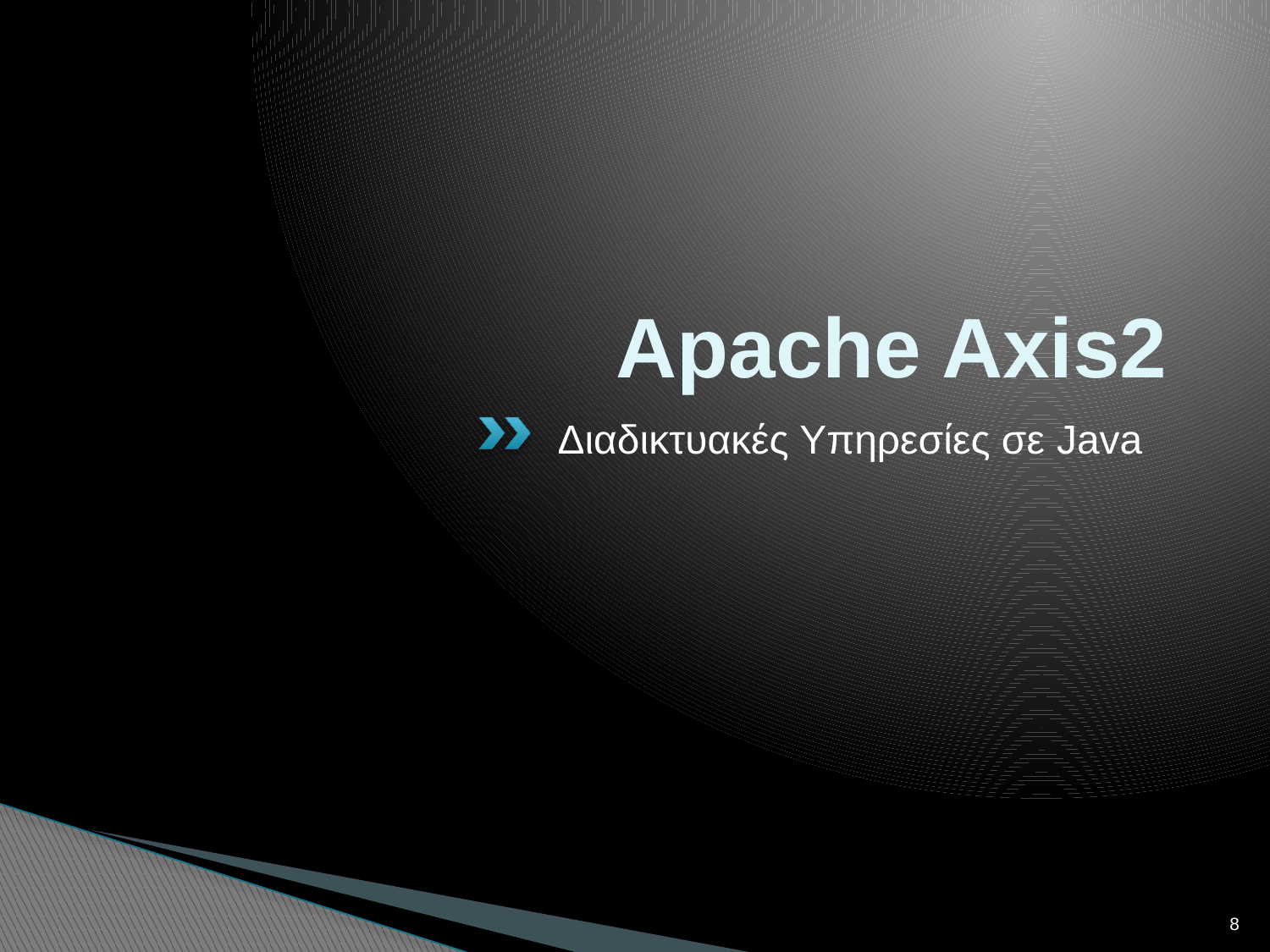

# Apache Axis2
Διαδικτυακές Υπηρεσίες σε Java
8